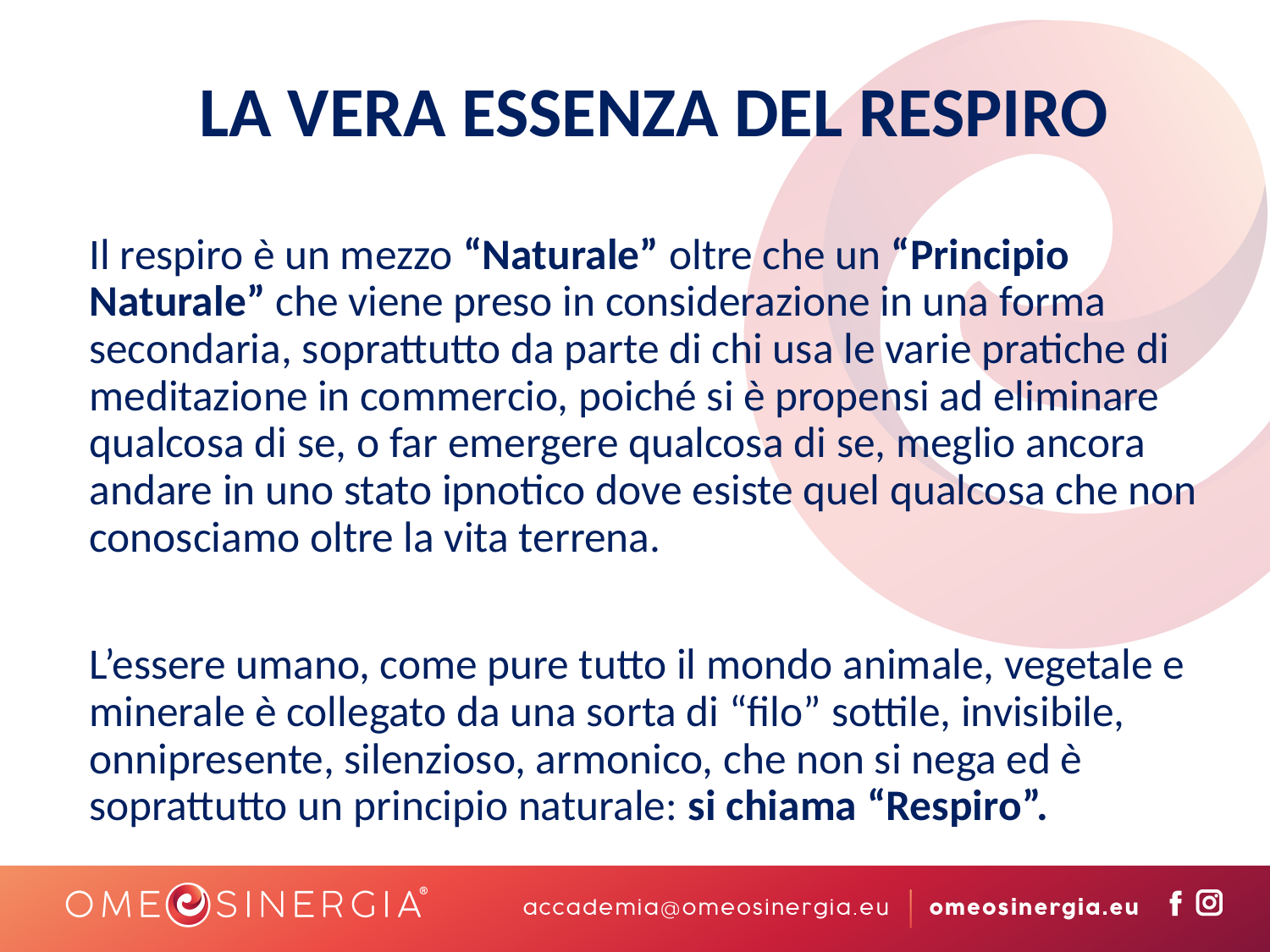

LA VERA ESSENZA DEL RESPIRO

Il respiro è un mezzo “Naturale” oltre che un “Principio Naturale” che viene preso in considerazione in una forma secondaria, soprattutto da parte di chi usa le varie pratiche di meditazione in commercio, poiché si è propensi ad eliminare qualcosa di se, o far emergere qualcosa di se, meglio ancora andare in uno stato ipnotico dove esiste quel qualcosa che non conosciamo oltre la vita terrena.

L’essere umano, come pure tutto il mondo animale, vegetale e minerale è collegato da una sorta di “filo” sottile, invisibile, onnipresente, silenzioso, armonico, che non si nega ed è soprattutto un principio naturale: si chiama “Respiro”.